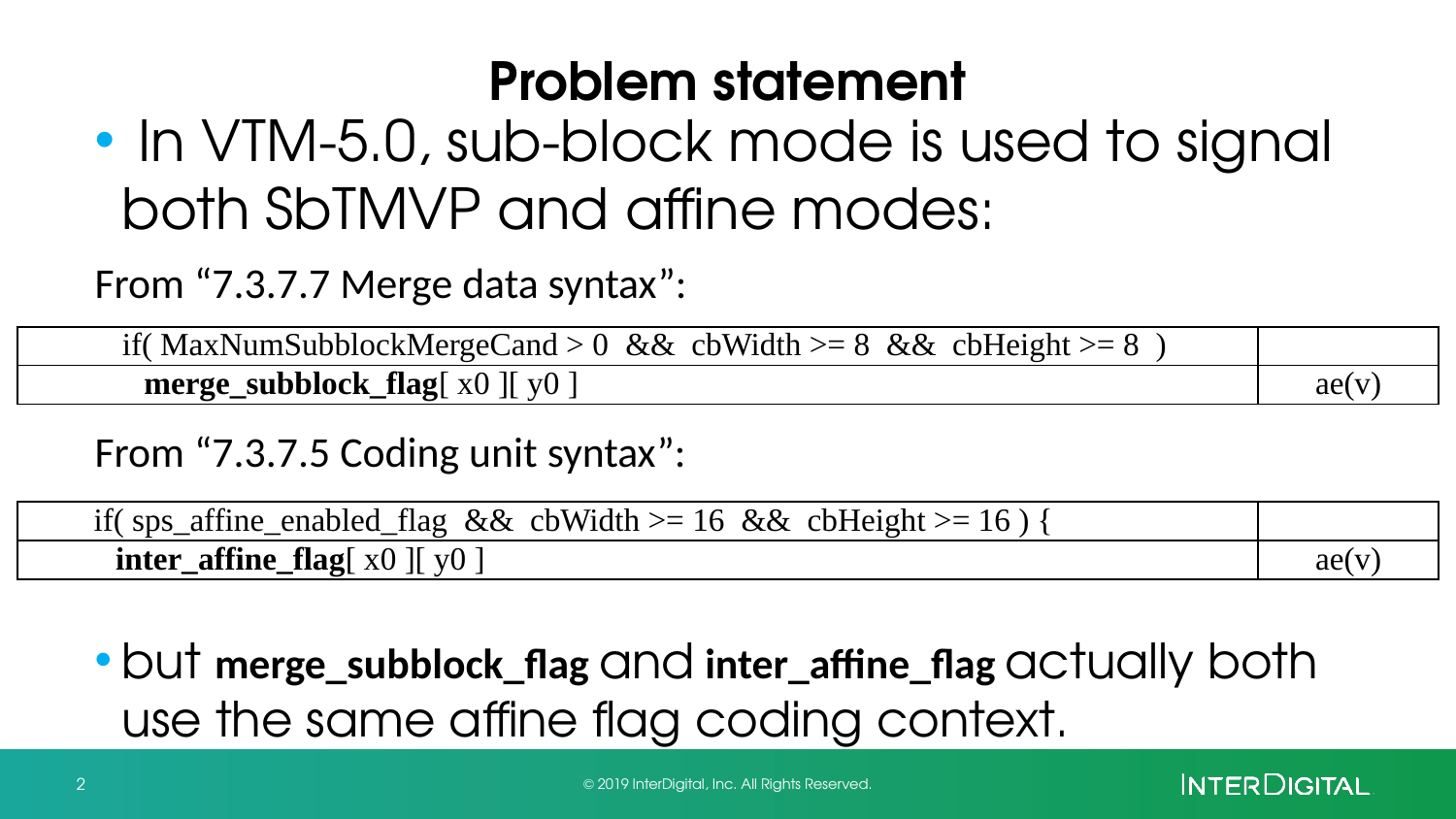

# Problem statement
 In VTM-5.0, sub-block mode is used to signal both SbTMVP and affine modes:
From “7.3.7.7 Merge data syntax”:

From “7.3.7.5 Coding unit syntax”:

but merge_subblock_flag and inter_affine_flag actually both use the same affine flag coding context.

| if( MaxNumSubblockMergeCand > 0 && cbWidth >= 8 && cbHeight >= 8 ) |  |
| --- | --- |
| merge\_subblock\_flag[ x0 ][ y0 ] | ae(v) |
| if( sps\_affine\_enabled\_flag && cbWidth >= 16 && cbHeight >= 16 ) { |  |
| --- | --- |
| inter\_affine\_flag[ x0 ][ y0 ] | ae(v) |
2
© 2019 InterDigital, Inc. All Rights Reserved.